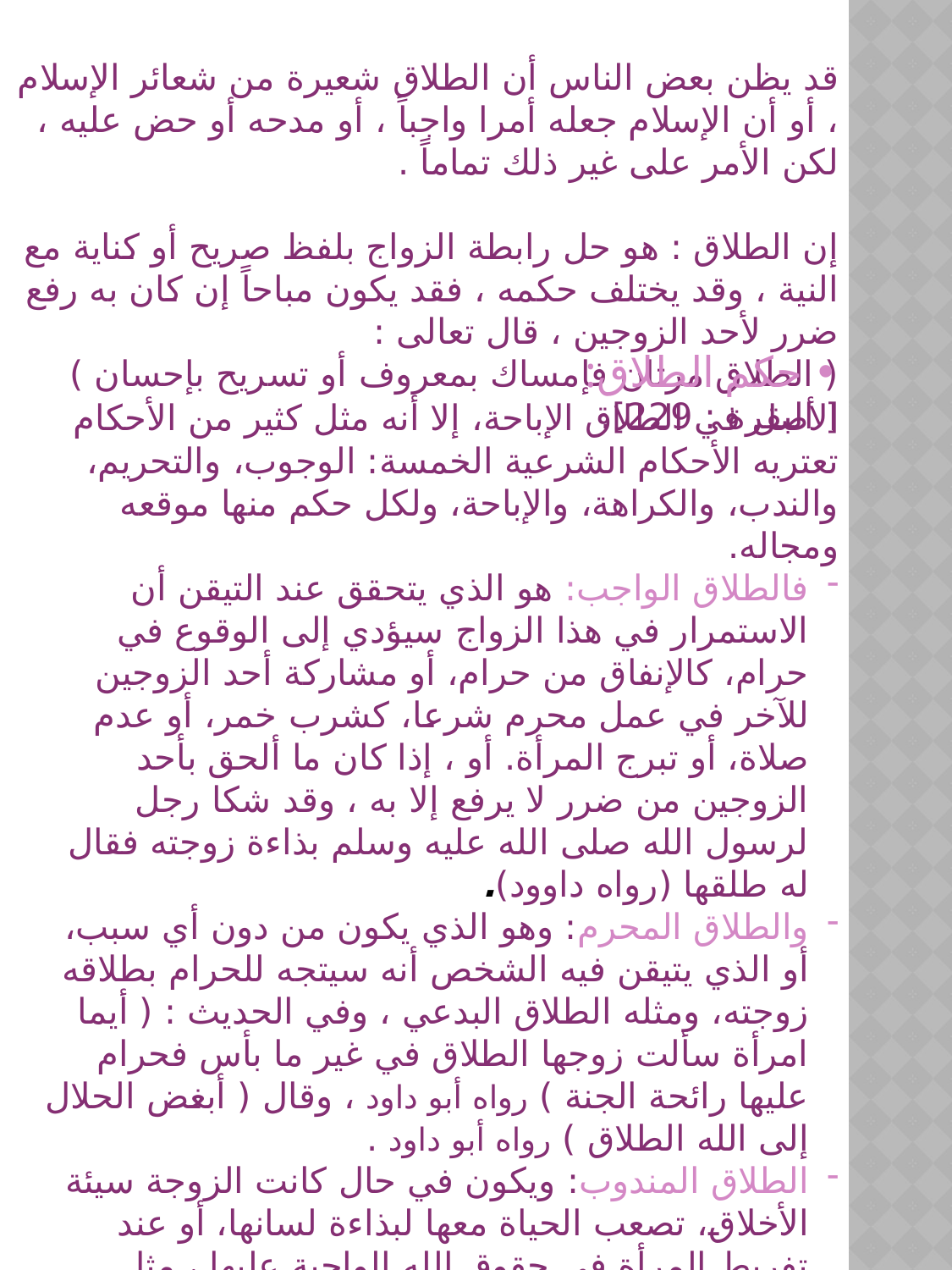

قد يظن بعض الناس أن الطلاق شعيرة من شعائر الإسلام ، أو أن الإسلام جعله أمرا واجباً ، أو مدحه أو حض عليه ، لكن الأمر على غير ذلك تماماً .

إن الطلاق : هو حل رابطة الزواج بلفظ صريح أو كناية مع النية ، وقد يختلف حكمه ، فقد يكون مباحاً إن كان به رفع ضرر لأحد الزوجين ، قال تعالى :
( الطلاق مرتان فإمساك بمعروف أو تسريح بإحسان ) [ البقرة : 229].
• حكم الطلاق:
الأصل في الطلاق الإباحة، إلا أنه مثل كثير من الأحكام تعتريه الأحكام الشرعية الخمسة: الوجوب، والتحريم، والندب، والكراهة، والإباحة، ولكل حكم منها موقعه ومجاله.
فالطلاق الواجب: هو الذي يتحقق عند التيقن أن الاستمرار في هذا الزواج سيؤدي إلى الوقوع في حرام، كالإنفاق من حرام، أو مشاركة أحد الزوجين للآخر في عمل محرم شرعا، كشرب خمر، أو عدم صلاة، أو تبرج المرأة. أو ، إذا كان ما ألحق بأحد الزوجين من ضرر لا يرفع إلا به ، وقد شكا رجل لرسول الله صلى الله عليه وسلم بذاءة زوجته فقال له طلقها (رواه داوود).
والطلاق المحرم: وهو الذي يكون من دون أي سبب، أو الذي يتيقن فيه الشخص أنه سيتجه للحرام بطلاقه زوجته، ومثله الطلاق البدعي ، وفي الحديث : ( أيما امرأة سألت زوجها الطلاق في غير ما بأس فحرام عليها رائحة الجنة ) رواه أبو داود ، وقال ( أبغض الحلال إلى الله الطلاق ) رواه أبو داود .
الطلاق المندوب: ويكون في حال كانت الزوجة سيئة الأخلاق، تصعب الحياة معها لبذاءة لسانها، أو عند تفريط المرأة في حقوق الله الواجبة عليها ، مثل الصلاة المفروضة ولا يمكنه إجباره عليها ، أو تكون غير عفيفة . قال الإمام أحمد : لا ينبغي إمساكها ، لأن فيه نقصاً لدينه ولا يأمن إفساد لفراشه .
-والطلاق المكروه: مثل طلاق الزوجة مستقيمة الحال، ويكره إذا لم يكن له أي داعٍ
-وأما الطلاق المباح: فهو فغيره من الصور المتقدمة، والتي يكون فيها السبب عادة الخلافات المستمرة.